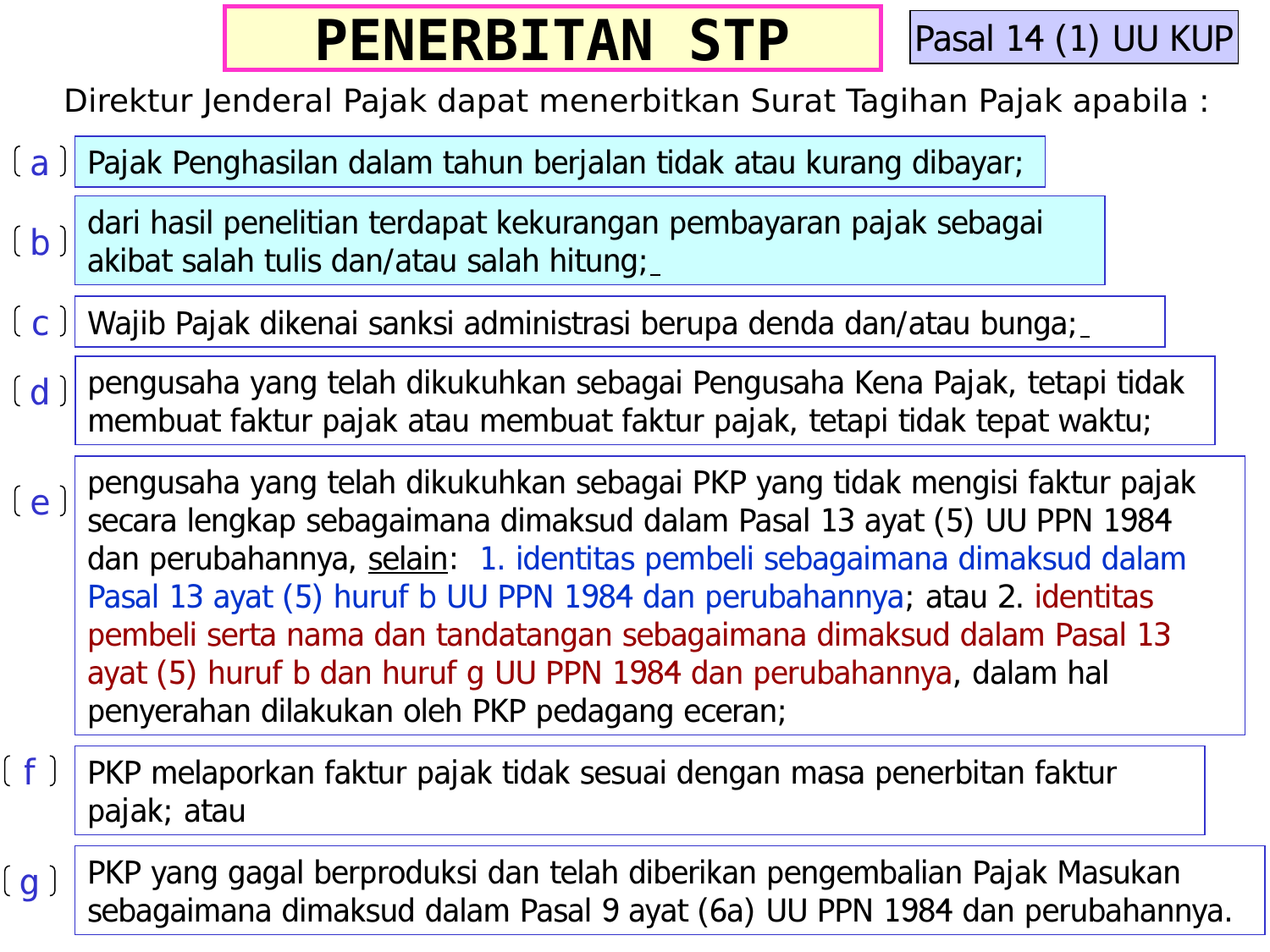

# PENERBITAN STP
Pasal 14 (1) UU KUP
Direktur Jenderal Pajak dapat menerbitkan Surat Tagihan Pajak apabila :
Pajak Penghasilan dalam tahun berjalan tidak atau kurang dibayar;
a
dari hasil penelitian terdapat kekurangan pembayaran pajak sebagai akibat salah tulis dan/atau salah hitung;
b
Wajib Pajak dikenai sanksi administrasi berupa denda dan/atau bunga;
c
pengusaha yang telah dikukuhkan sebagai Pengusaha Kena Pajak, tetapi tidak membuat faktur pajak atau membuat faktur pajak, tetapi tidak tepat waktu;
d
pengusaha yang telah dikukuhkan sebagai PKP yang tidak mengisi faktur pajak secara lengkap sebagaimana dimaksud dalam Pasal 13 ayat (5) UU PPN 1984 dan perubahannya, selain:  1. identitas pembeli sebagaimana dimaksud dalam Pasal 13 ayat (5) huruf b UU PPN 1984 dan perubahannya; atau 2. identitas pembeli serta nama dan tandatangan sebagaimana dimaksud dalam Pasal 13 ayat (5) huruf b dan huruf g UU PPN 1984 dan perubahannya, dalam hal penyerahan dilakukan oleh PKP pedagang eceran;
e
PKP melaporkan faktur pajak tidak sesuai dengan masa penerbitan faktur pajak; atau
f
PKP yang gagal berproduksi dan telah diberikan pengembalian Pajak Masukan sebagaimana dimaksud dalam Pasal 9 ayat (6a) UU PPN 1984 dan perubahannya.
g